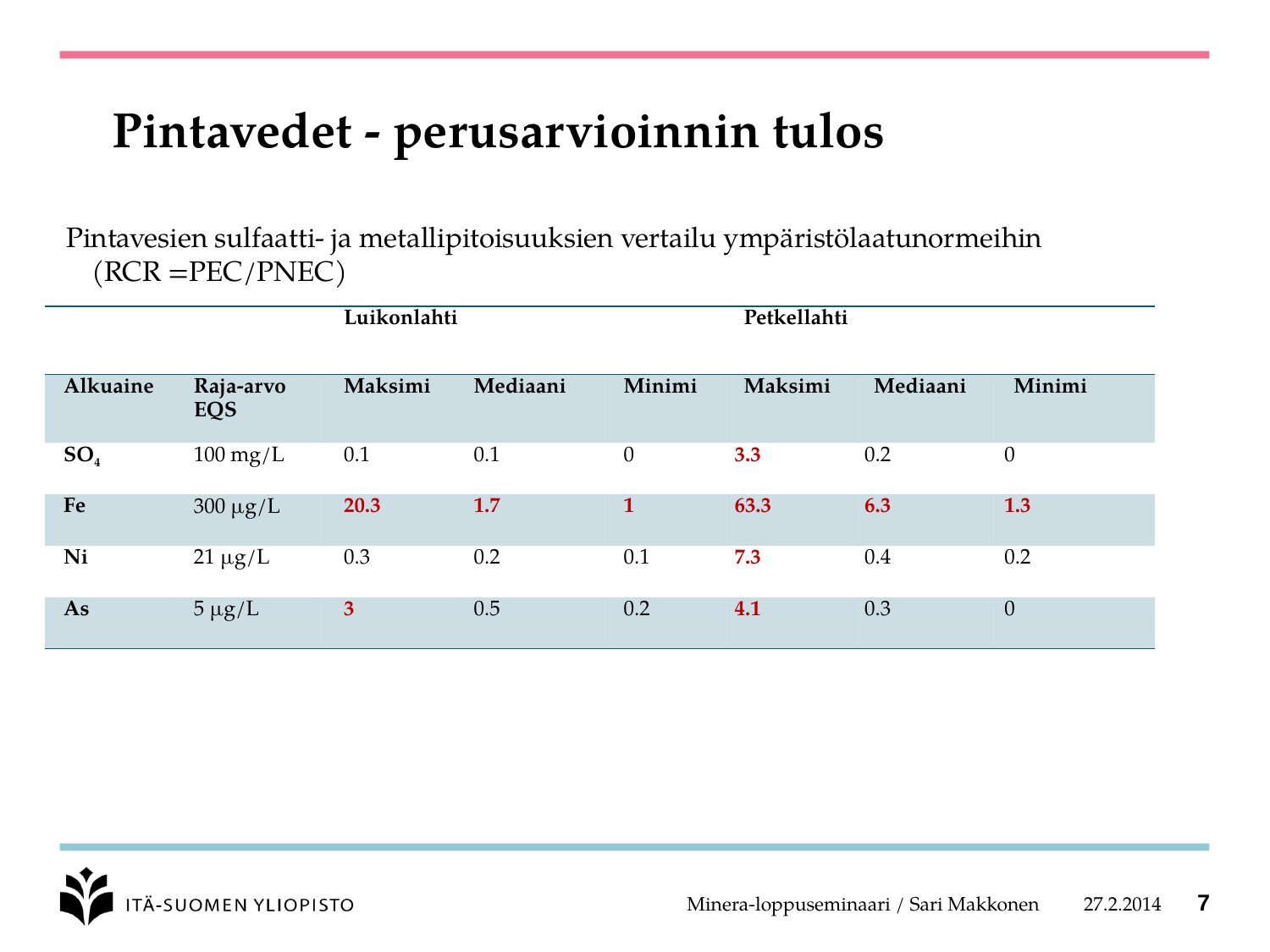

# Pintavedet - perusarvioinnin tulos
Pintavesien sulfaatti- ja metallipitoisuuksien vertailu ympäristölaatunormeihin (RCR =PEC/PNEC)
|  |  | Luikonlahti |  |  | Petkellahti |  |  |
| --- | --- | --- | --- | --- | --- | --- | --- |
| Alkuaine | Raja-arvo EQS | Maksimi | Mediaani | Minimi | Maksimi | Mediaani | Minimi |
| SO4 | 100 mg/L | 0.1 | 0.1 | 0 | 3.3 | 0.2 | 0 |
| Fe | 300 µg/L | 20.3 | 1.7 | 1 | 63.3 | 6.3 | 1.3 |
| Ni | 21 µg/L | 0.3 | 0.2 | 0.1 | 7.3 | 0.4 | 0.2 |
| As | 5 µg/L | 3 | 0.5 | 0.2 | 4.1 | 0.3 | 0 |
Minera-loppuseminaari / Sari Makkonen
27.2.2014
7